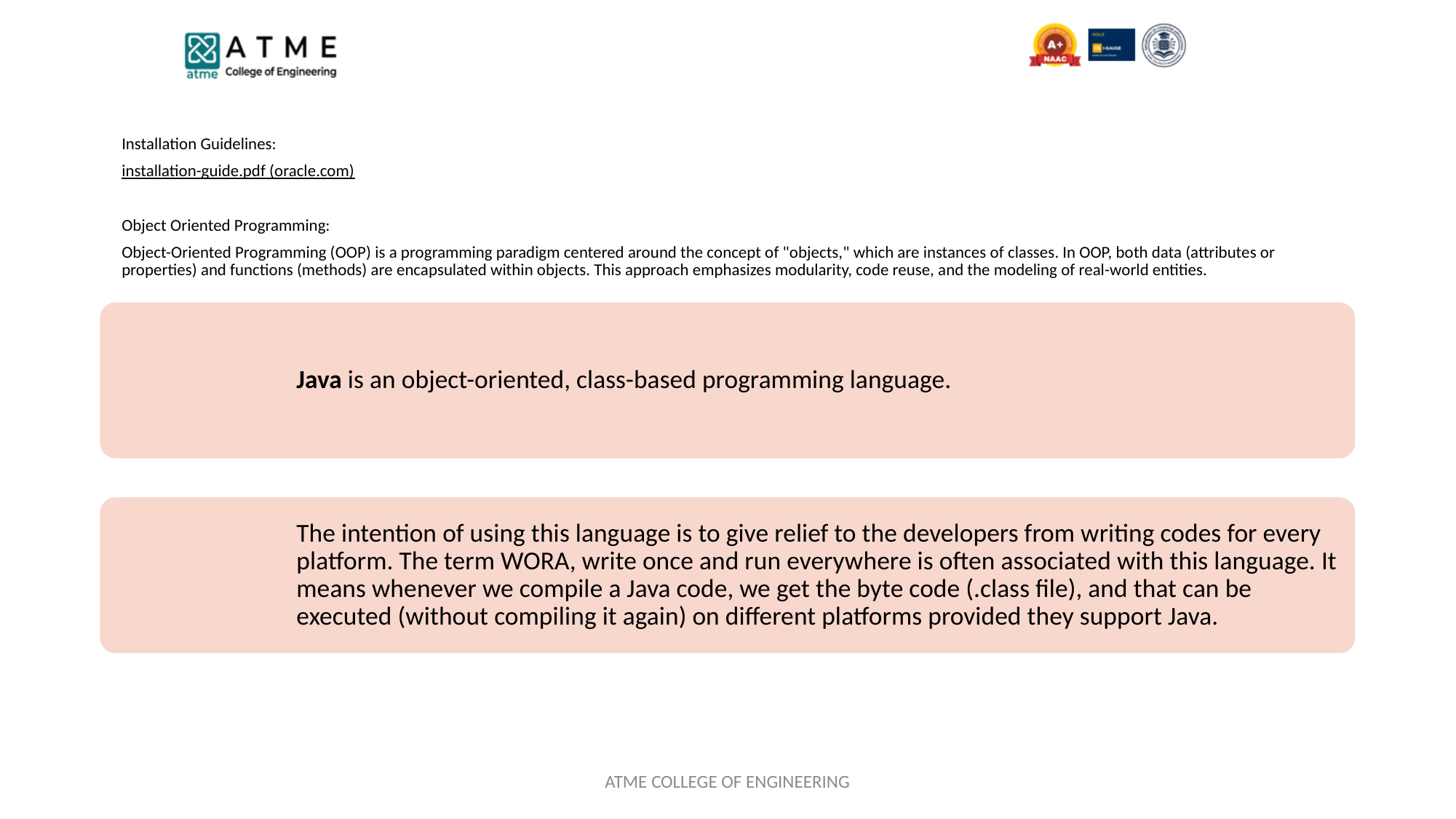

Installation Guidelines:
installation-guide.pdf (oracle.com)

Object Oriented Programming:
Object-Oriented Programming (OOP) is a programming paradigm centered around the concept of "objects," which are instances of classes. In OOP, both data (attributes or properties) and functions (methods) are encapsulated within objects. This approach emphasizes modularity, code reuse, and the modeling of real-world entities.
Java is an object-oriented, class-based programming language.
The intention of using this language is to give relief to the developers from writing codes for every platform. The term WORA, write once and run everywhere is often associated with this language. It means whenever we compile a Java code, we get the byte code (.class file), and that can be executed (without compiling it again) on different platforms provided they support Java.
ATME COLLEGE OF ENGINEERING